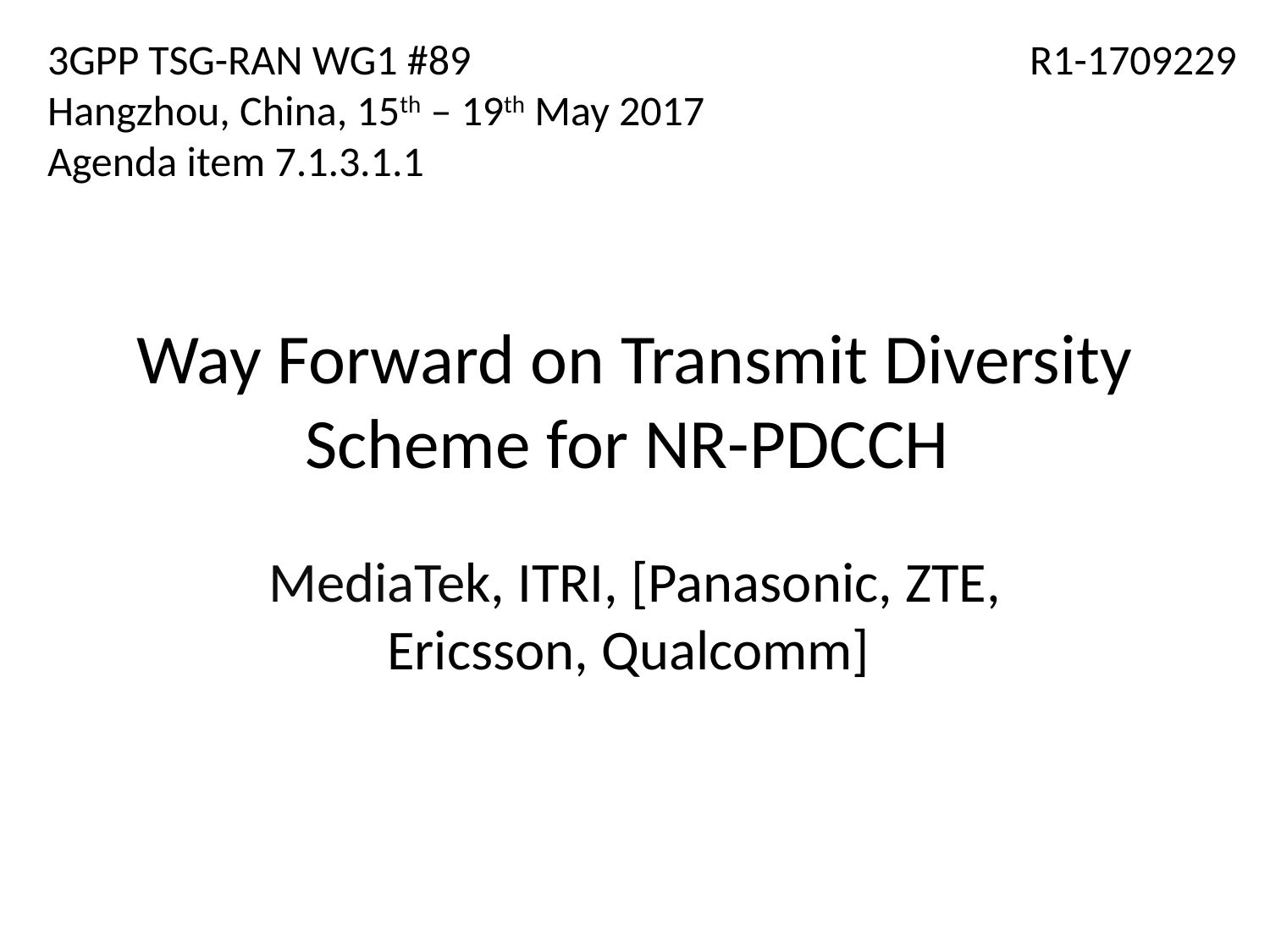

3GPP TSG-RAN WG1 #89
Hangzhou, China, 15th – 19th May 2017
Agenda item 7.1.3.1.1
R1-1709229
# Way Forward on Transmit Diversity Scheme for NR-PDCCH
MediaTek, ITRI, [Panasonic, ZTE, Ericsson, Qualcomm]